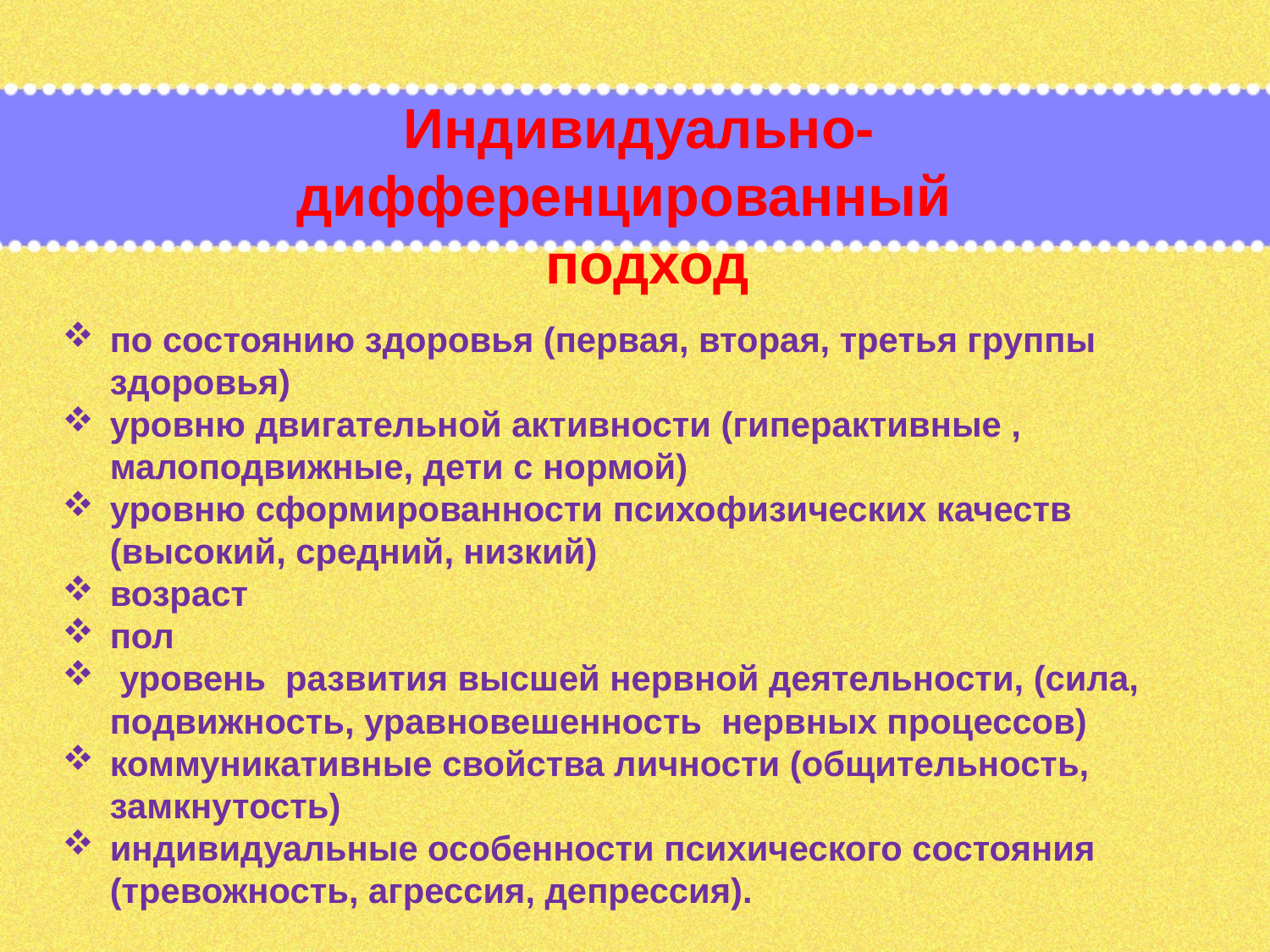

Индивидуально-
дифференцированный
 подход
по состоянию здоровья (первая, вторая, третья группы здоровья)
уровню двигательной активности (гиперактивные , малоподвижные, дети с нормой)
уровню сформированности психофизических качеств (высокий, средний, низкий)
возраст
пол
 уровень  развития высшей нервной деятельности, (сила, подвижность, уравновешенность  нервных процессов)
коммуникативные свойства личности (общительность, замкнутость)
индивидуальные особенности психического состояния (тревожность, агрессия, депрессия).